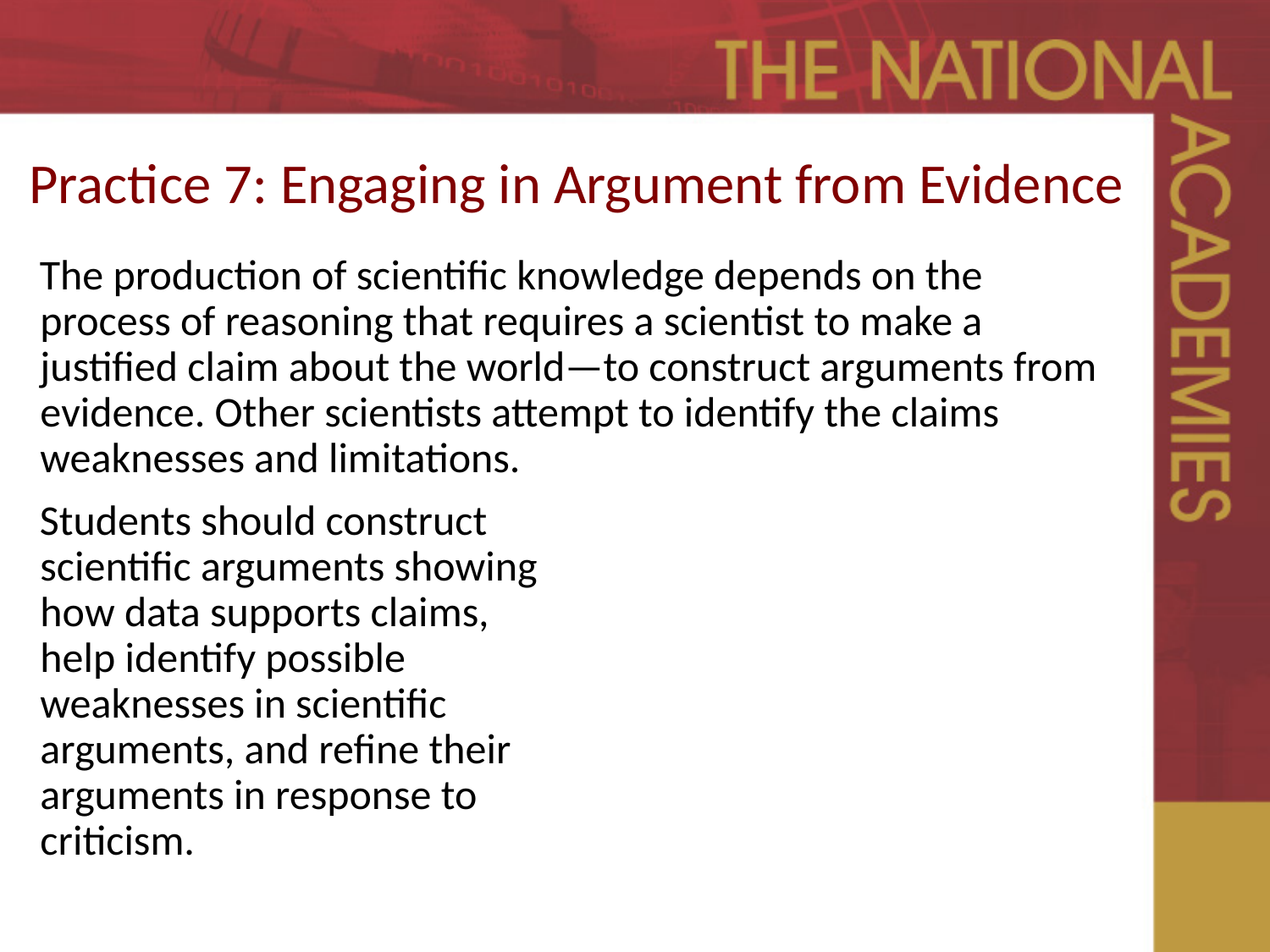

Practice 7: Engaging in Argument from Evidence
The production of scientific knowledge depends on the process of reasoning that requires a scientist to make a justified claim about the world—to construct arguments from evidence. Other scientists attempt to identify the claims weaknesses and limitations.
Students should construct
scientific arguments showing
how data supports claims,
help identify possible
weaknesses in scientific
arguments, and refine their
arguments in response to
criticism.